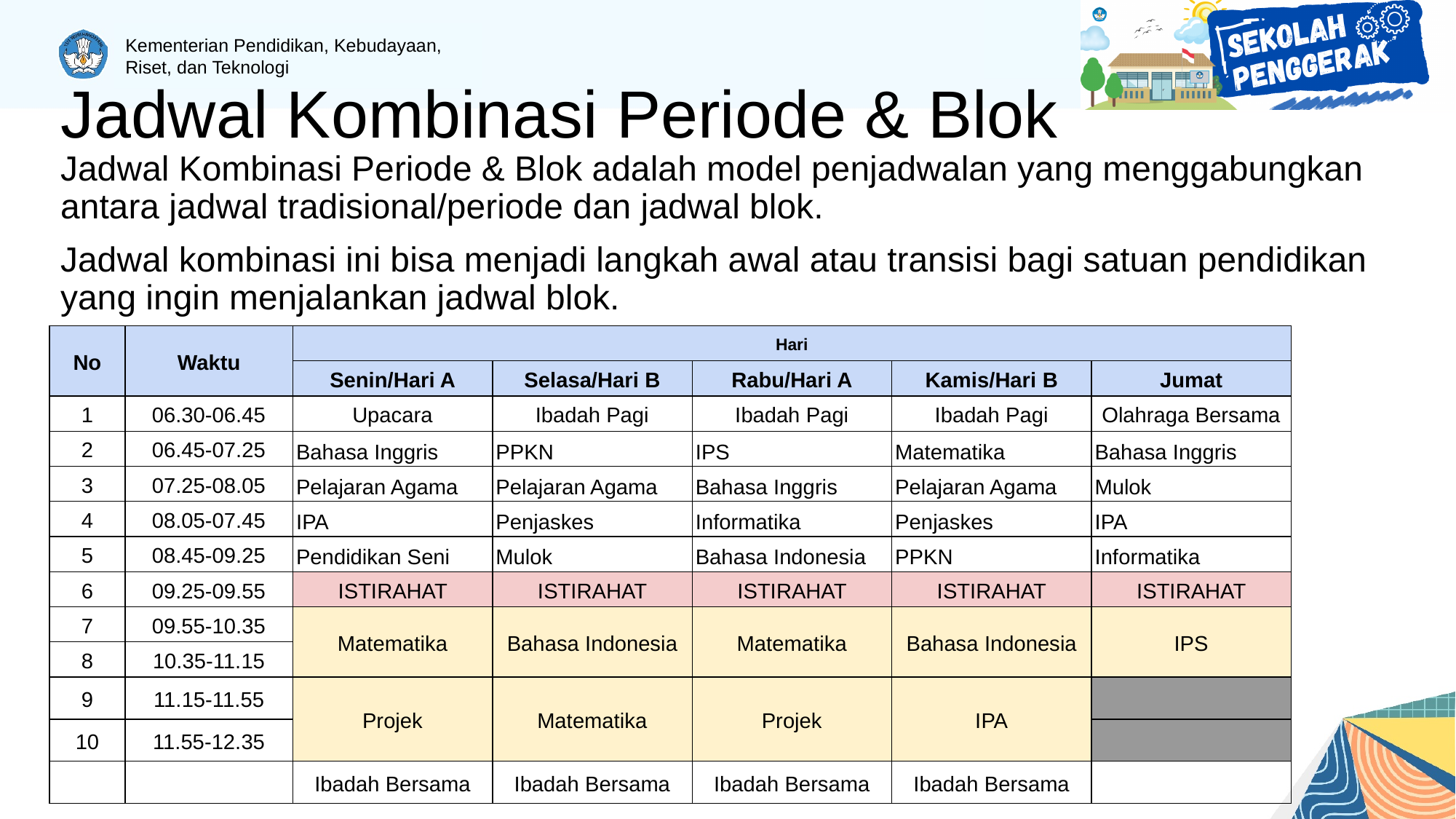

# Jadwal Kombinasi Periode & Blok
Jadwal Kombinasi Periode & Blok adalah model penjadwalan yang menggabungkan antara jadwal tradisional/periode dan jadwal blok.
Jadwal kombinasi ini bisa menjadi langkah awal atau transisi bagi satuan pendidikan yang ingin menjalankan jadwal blok.
| No | Waktu | Hari |  |  |  |  |
| --- | --- | --- | --- | --- | --- | --- |
|  |  | Senin/Hari A | Selasa/Hari B | Rabu/Hari A | Kamis/Hari B | Jumat |
| 1 | 06.30-06.45 | Upacara | Ibadah Pagi | Ibadah Pagi | Ibadah Pagi | Olahraga Bersama |
| 2 | 06.45-07.25 | Bahasa Inggris | PPKN | IPS | Matematika | Bahasa Inggris |
| 3 | 07.25-08.05 | Pelajaran Agama | Pelajaran Agama | Bahasa Inggris | Pelajaran Agama | Mulok |
| 4 | 08.05-07.45 | IPA | Penjaskes | Informatika | Penjaskes | IPA |
| 5 | 08.45-09.25 | Pendidikan Seni | Mulok | Bahasa Indonesia | PPKN | Informatika |
| 6 | 09.25-09.55 | ISTIRAHAT | ISTIRAHAT | ISTIRAHAT | ISTIRAHAT | ISTIRAHAT |
| 7 | 09.55-10.35 | Matematika | Bahasa Indonesia | Matematika | Bahasa Indonesia | IPS |
| 8 | 10.35-11.15 |  |  |  |  |  |
| 9 | 11.15-11.55 | Projek | Matematika | Projek | IPA |  |
| 10 | 11.55-12.35 |  |  |  |  |  |
|  |  | Ibadah Bersama | Ibadah Bersama | Ibadah Bersama | Ibadah Bersama |  |